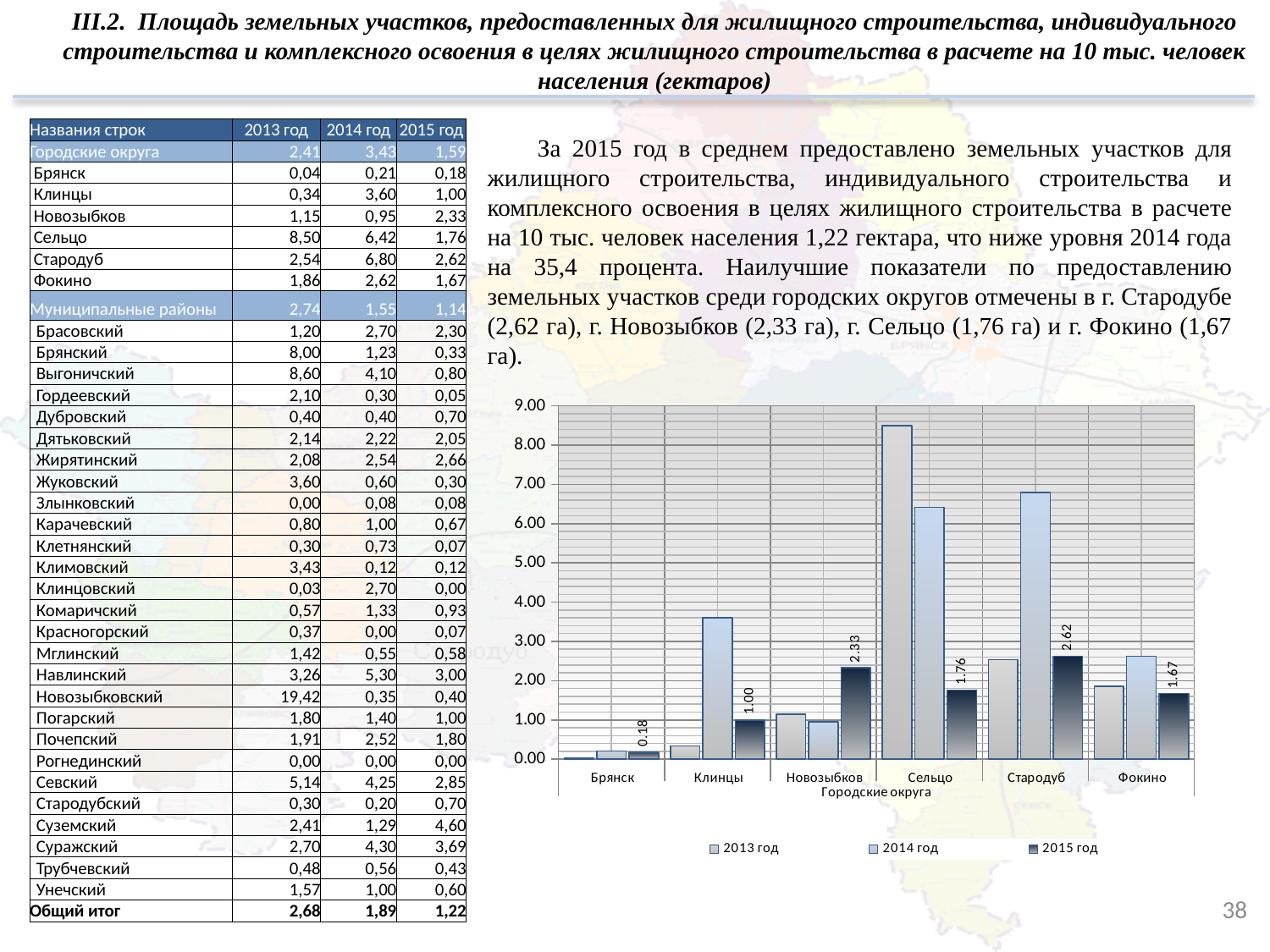

III.2.  Площадь земельных участков, предоставленных для жилищного строительства, индивидуального строительства и комплексного освоения в целях жилищного строительства в расчете на 10 тыс. человек населения (гектаров)
| Названия строк | 2013 год | 2014 год | 2015 год |
| --- | --- | --- | --- |
| Городские округа | 2,41 | 3,43 | 1,59 |
| Брянск | 0,04 | 0,21 | 0,18 |
| Клинцы | 0,34 | 3,60 | 1,00 |
| Новозыбков | 1,15 | 0,95 | 2,33 |
| Сельцо | 8,50 | 6,42 | 1,76 |
| Стародуб | 2,54 | 6,80 | 2,62 |
| Фокино | 1,86 | 2,62 | 1,67 |
| Муниципальные районы | 2,74 | 1,55 | 1,14 |
| Брасовский | 1,20 | 2,70 | 2,30 |
| Брянский | 8,00 | 1,23 | 0,33 |
| Выгоничский | 8,60 | 4,10 | 0,80 |
| Гордеевский | 2,10 | 0,30 | 0,05 |
| Дубровский | 0,40 | 0,40 | 0,70 |
| Дятьковский | 2,14 | 2,22 | 2,05 |
| Жирятинский | 2,08 | 2,54 | 2,66 |
| Жуковский | 3,60 | 0,60 | 0,30 |
| Злынковский | 0,00 | 0,08 | 0,08 |
| Карачевский | 0,80 | 1,00 | 0,67 |
| Клетнянский | 0,30 | 0,73 | 0,07 |
| Климовский | 3,43 | 0,12 | 0,12 |
| Клинцовский | 0,03 | 2,70 | 0,00 |
| Комаричский | 0,57 | 1,33 | 0,93 |
| Красногорский | 0,37 | 0,00 | 0,07 |
| Мглинский | 1,42 | 0,55 | 0,58 |
| Навлинский | 3,26 | 5,30 | 3,00 |
| Новозыбковский | 19,42 | 0,35 | 0,40 |
| Погарский | 1,80 | 1,40 | 1,00 |
| Почепский | 1,91 | 2,52 | 1,80 |
| Рогнединский | 0,00 | 0,00 | 0,00 |
| Севский | 5,14 | 4,25 | 2,85 |
| Стародубский | 0,30 | 0,20 | 0,70 |
| Суземский | 2,41 | 1,29 | 4,60 |
| Суражский | 2,70 | 4,30 | 3,69 |
| Трубчевский | 0,48 | 0,56 | 0,43 |
| Унечский | 1,57 | 1,00 | 0,60 |
| Общий итог | 2,68 | 1,89 | 1,22 |
За 2015 год в среднем предоставлено земельных участков для жилищного строительства, индивидуального строительства и комплексного освоения в целях жилищного строительства в расчете на 10 тыс. человек населения 1,22 гектара, что ниже уровня 2014 года на 35,4 процента. Наилучшие показатели по предоставлению земельных участков среди городских округов отмечены в г. Стародубе (2,62 га), г. Новозыбков (2,33 га), г. Сельцо (1,76 га) и г. Фокино (1,67 га).

### Chart

| Category | 2013 год | 2014 год | 2015 год |
|---|---|---|---|
|  Брянск | 0.040000000000000015 | 0.21000000000000005 | 0.18000000000000005 |
|  Клинцы | 0.34 | 3.6 | 1.0 |
|  Новозыбков | 1.1499999999999995 | 0.9500000000000002 | 2.329999999999999 |
|  Сельцо | 8.5 | 6.42 | 1.76 |
|  Стародуб | 2.54 | 6.8 | 2.62 |
|  Фокино | 1.86 | 2.62 | 1.6700000000000004 |
38